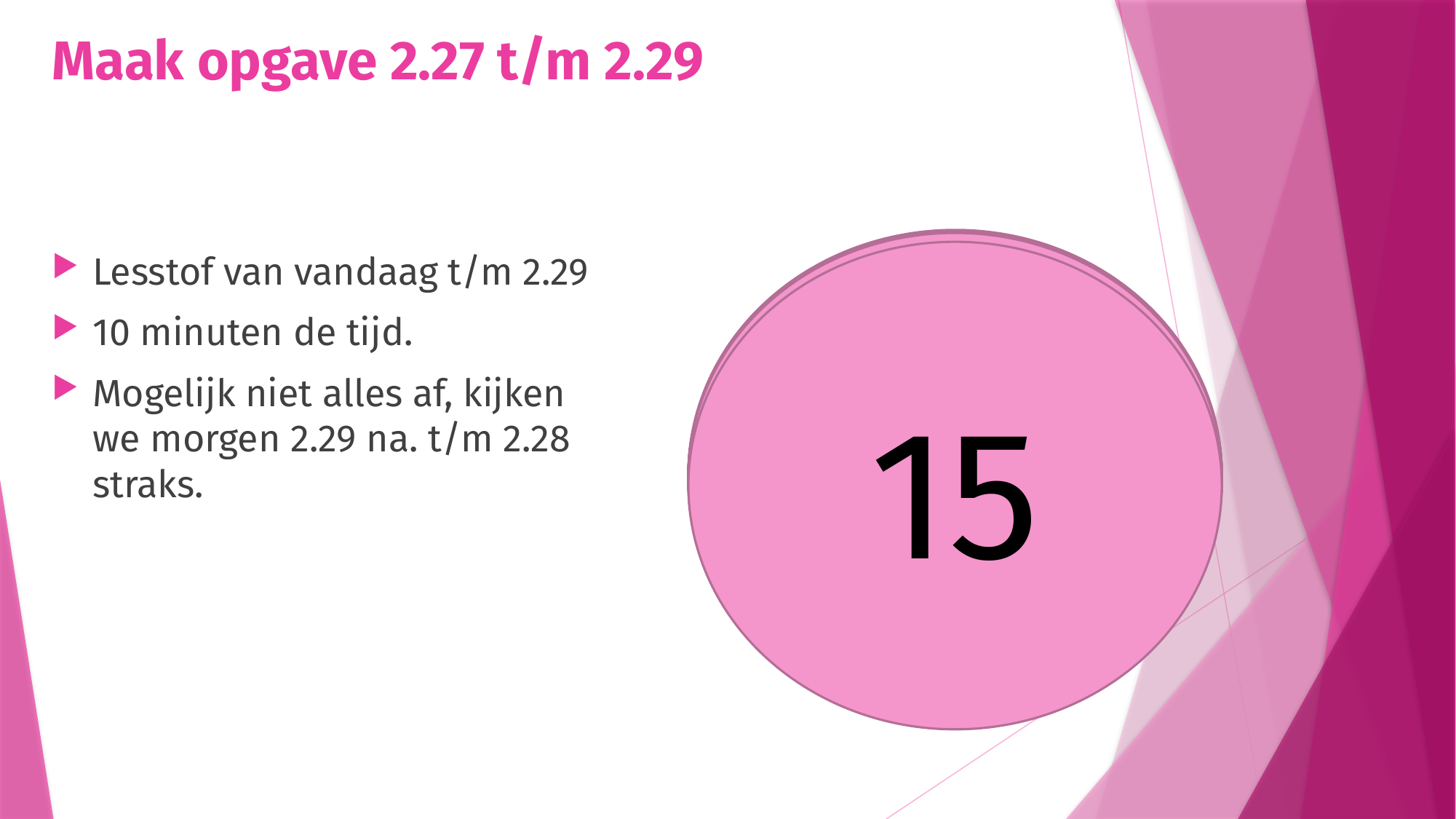

# Maak opgave 2.27 t/m 2.29
10
11
9
8
14
5
6
7
4
3
1
2
13
12
Lesstof van vandaag t/m 2.29
10 minuten de tijd.
Mogelijk niet alles af, kijken we morgen 2.29 na. t/m 2.28 straks.
15